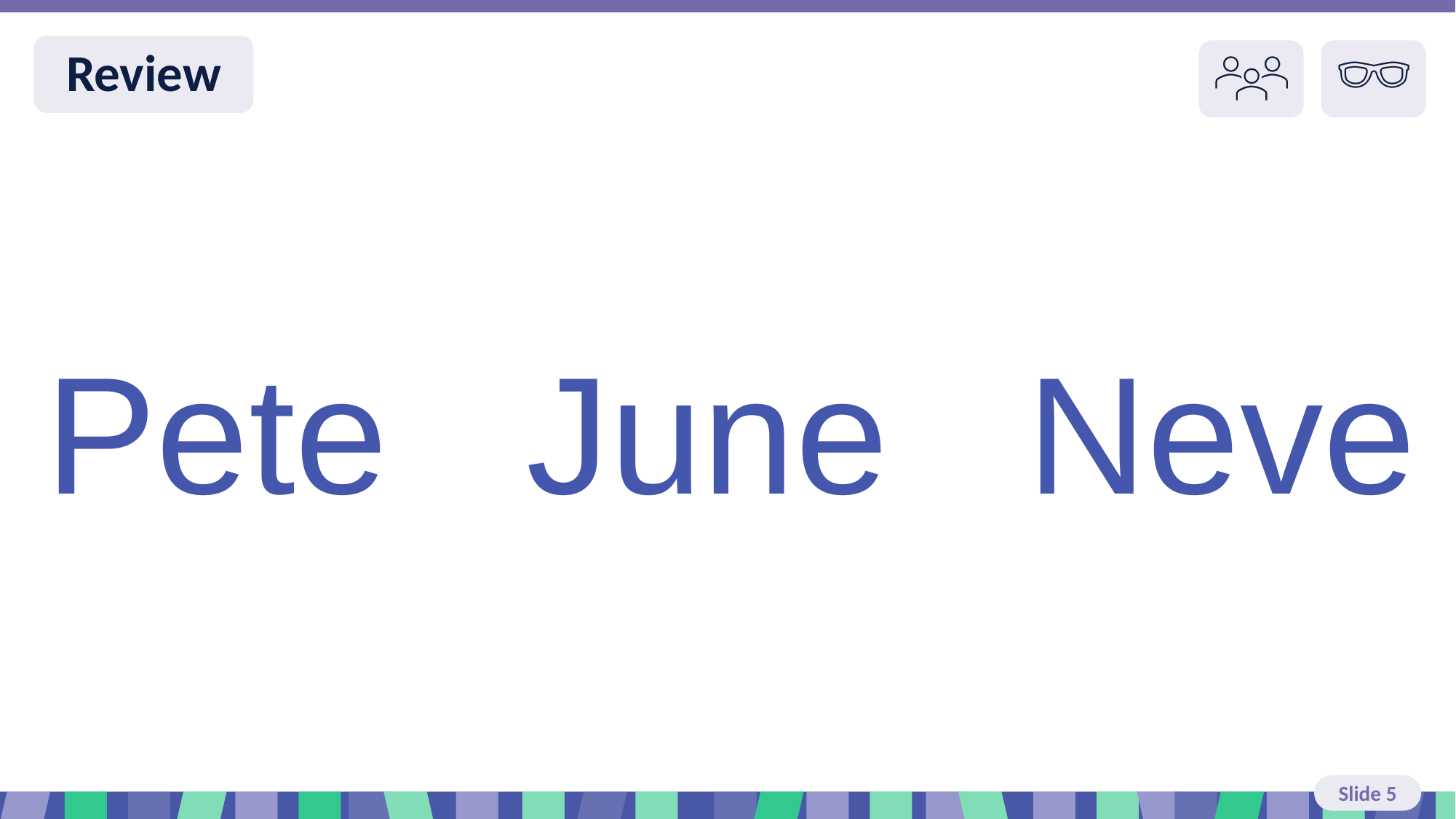

Slide 5 Review You do
Pete   June   Neve